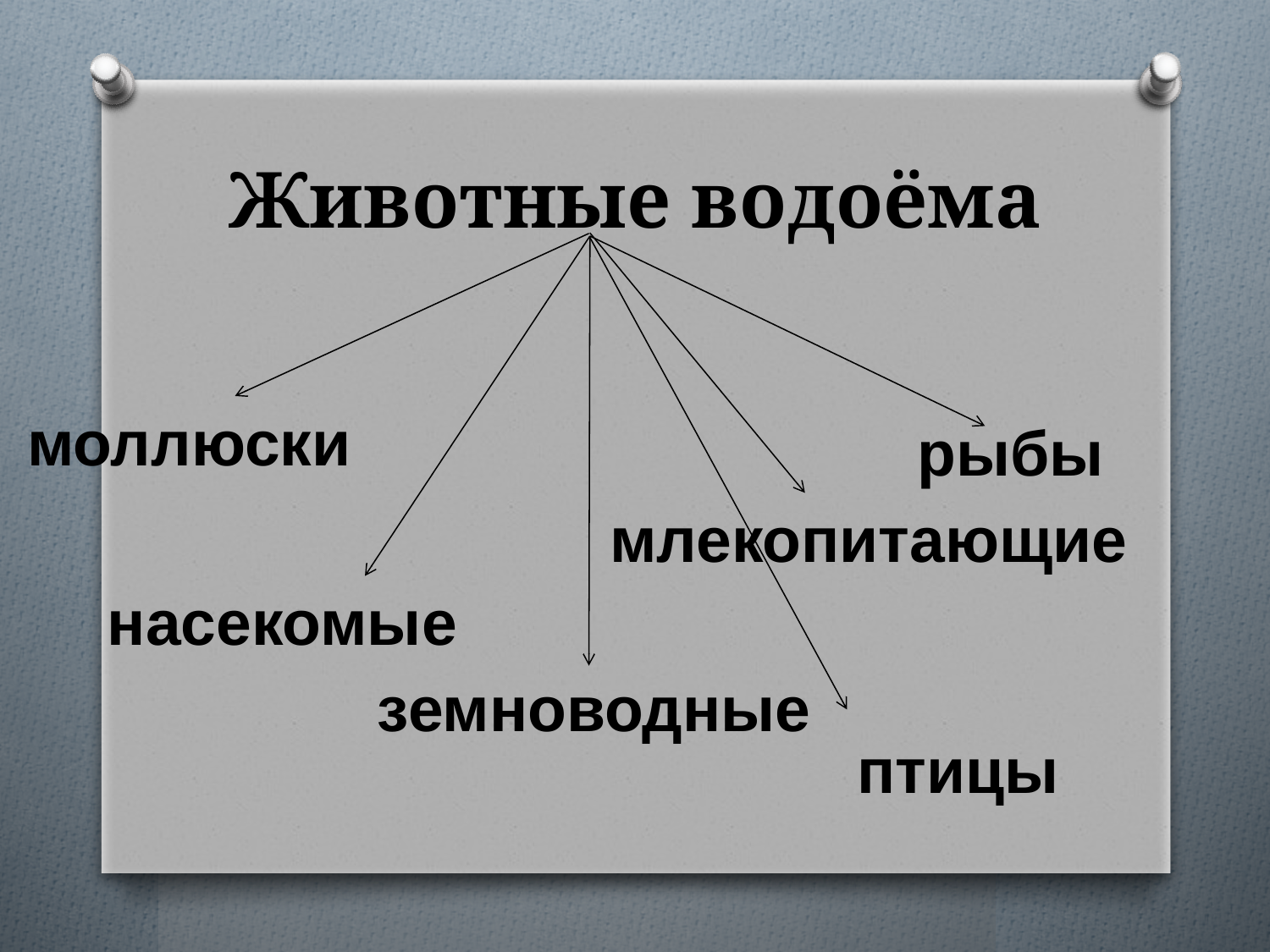

# Животные водоёма
моллюски
рыбы
млекопитающие
насекомые
земноводные
птицы